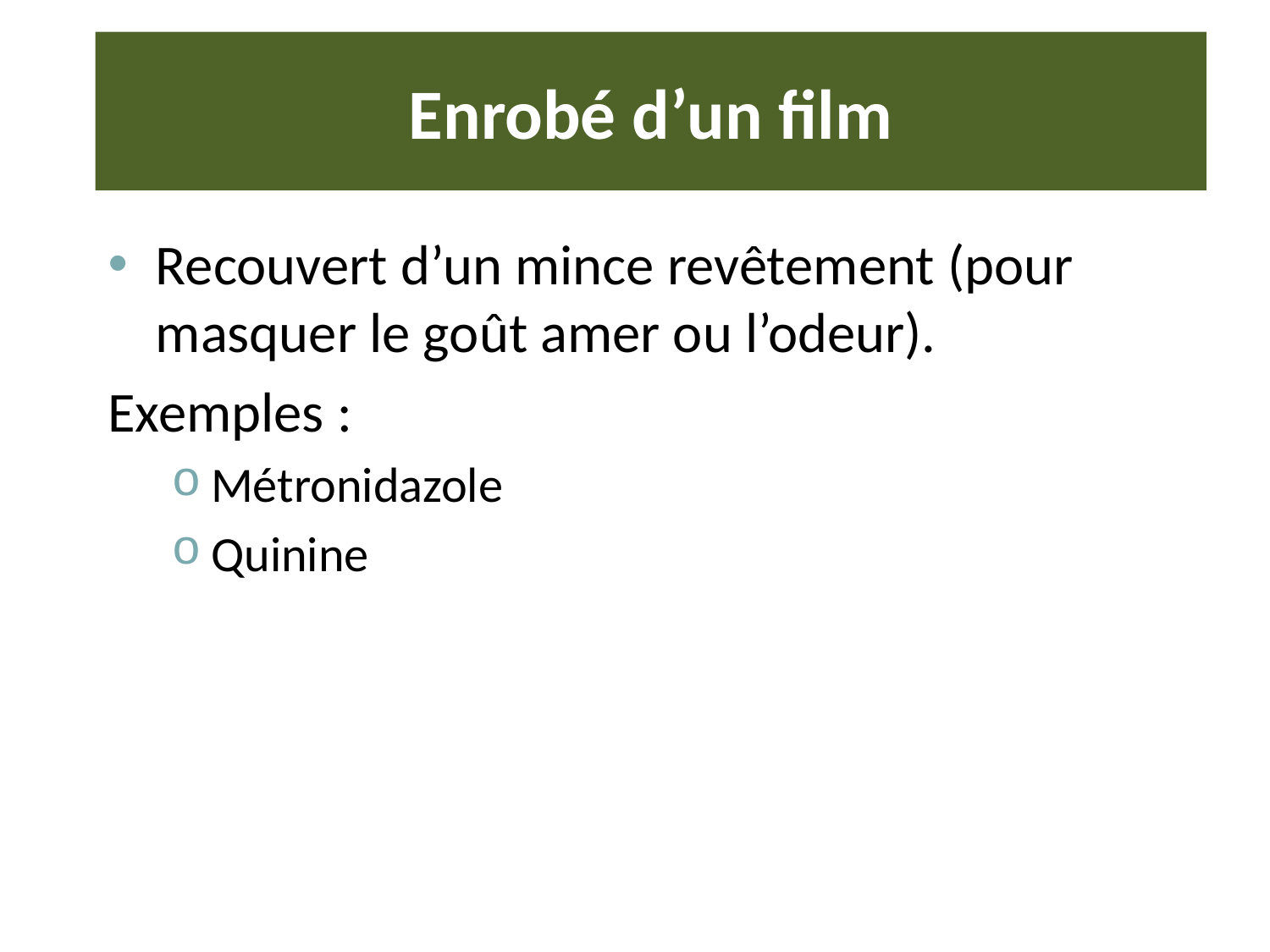

# Enrobé d’un film
Recouvert d’un mince revêtement (pour masquer le goût amer ou l’odeur).
Exemples :
Métronidazole
Quinine